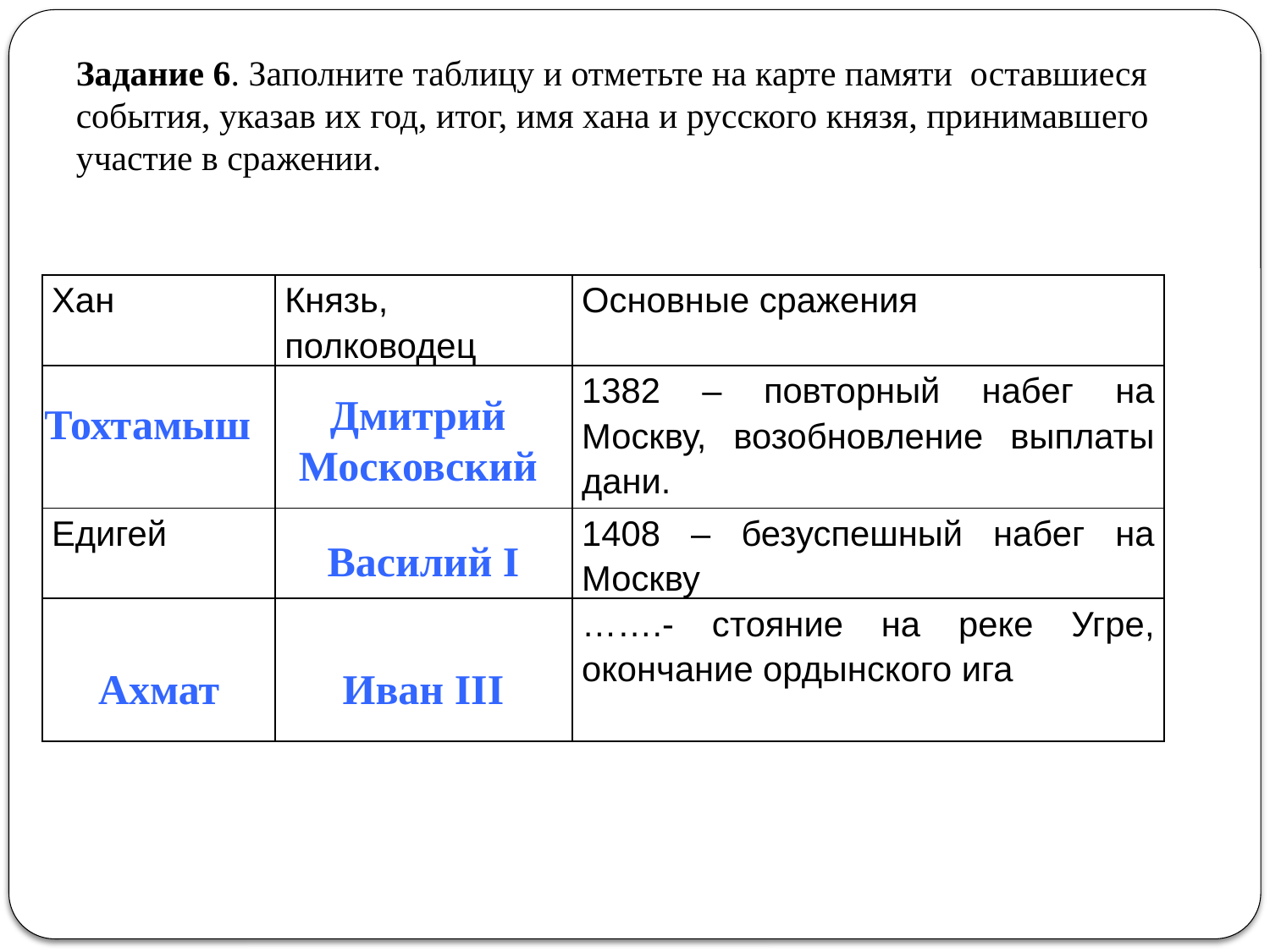

# Задание 6. Заполните таблицу и отметьте на карте памяти  оставшиеся события, указав их год, итог, имя хана и русского князя, принимавшего участие в сражении.
| Хан | Князь, полководец | Основные сражения |
| --- | --- | --- |
|  |  | 1382 – повторный набег на Москву, возобновление выплаты дани. |
| Едигей |  | 1408 – безуспешный набег на Москву |
|  |  | …….- стояние на реке Угре, окончание ордынского ига |
Дмитрий Московский
Тохтамыш
Василий I
Иван III
Ахмат